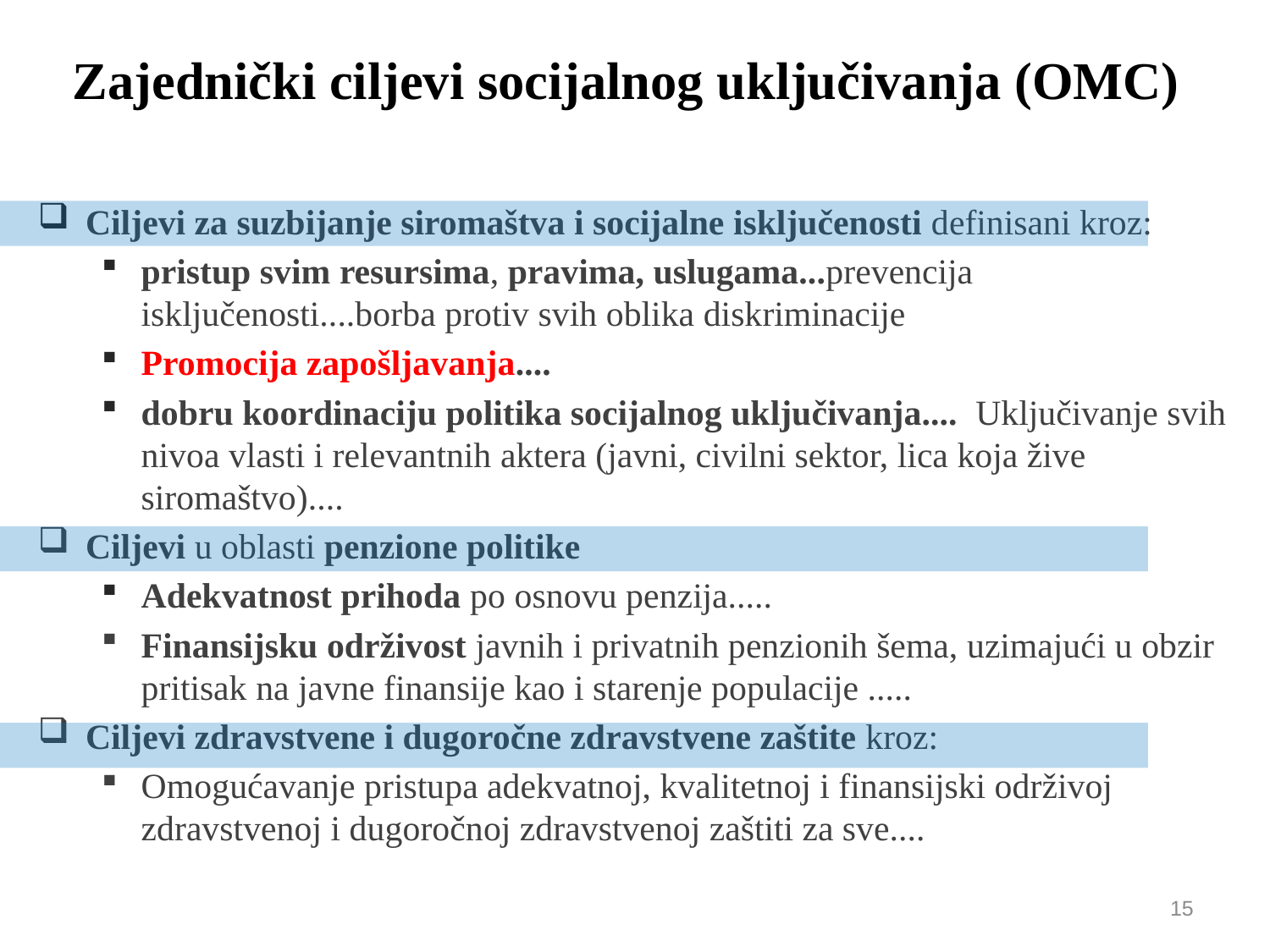

# Zajednički ciljevi socijalnog uključivanja (OMC)
Ciljevi za suzbijanje siromaštva i socijalne isključenosti definisani kroz:
pristup svim resursima, pravima, uslugama...prevencija isključenosti....borba protiv svih oblika diskriminacije
Promocija zapošljavanja....
dobru koordinaciju politika socijalnog uključivanja....  Uključivanje svih nivoa vlasti i relevantnih aktera (javni, civilni sektor, lica koja žive siromaštvo)....
Ciljevi u oblasti penzione politike
Adekvatnost prihoda po osnovu penzija.....
Finansijsku održivost javnih i privatnih penzionih šema, uzimajući u obzir pritisak na javne finansije kao i starenje populacije .....
Ciljevi zdravstvene i dugoročne zdravstvene zaštite kroz:
Omogućavanje pristupa adekvatnoj, kvalitetnoj i finansijski održivoj zdravstvenoj i dugoročnoj zdravstvenoj zaštiti za sve....

15